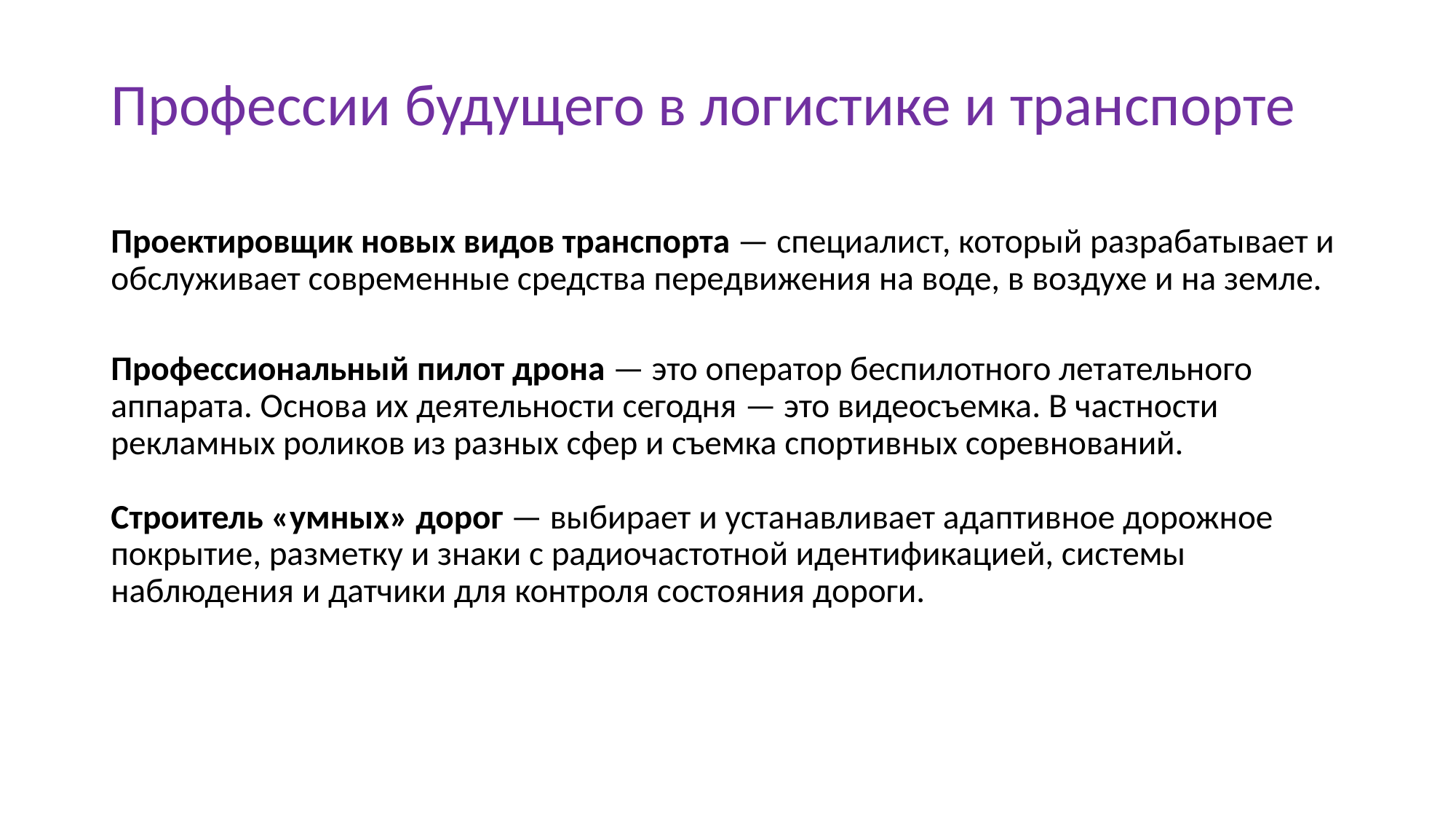

# Профессии будущего в логистике и транспорте
Проектировщик новых видов транспорта — специалист, который разрабатывает и обслуживает современные средства передвижения на воде, в воздухе и на земле.
Профессиональный пилот дрона — это оператор беспилотного летательного аппарата. Основа их деятельности сегодня — это видеосъемка. В частности рекламных роликов из разных сфер и съемка спортивных соревнований.
Строитель «умных» дорог — выбирает и устанавливает адаптивное дорожное покрытие, разметку и знаки с радиочастотной идентификацией, системы наблюдения и датчики для контроля состояния дороги.